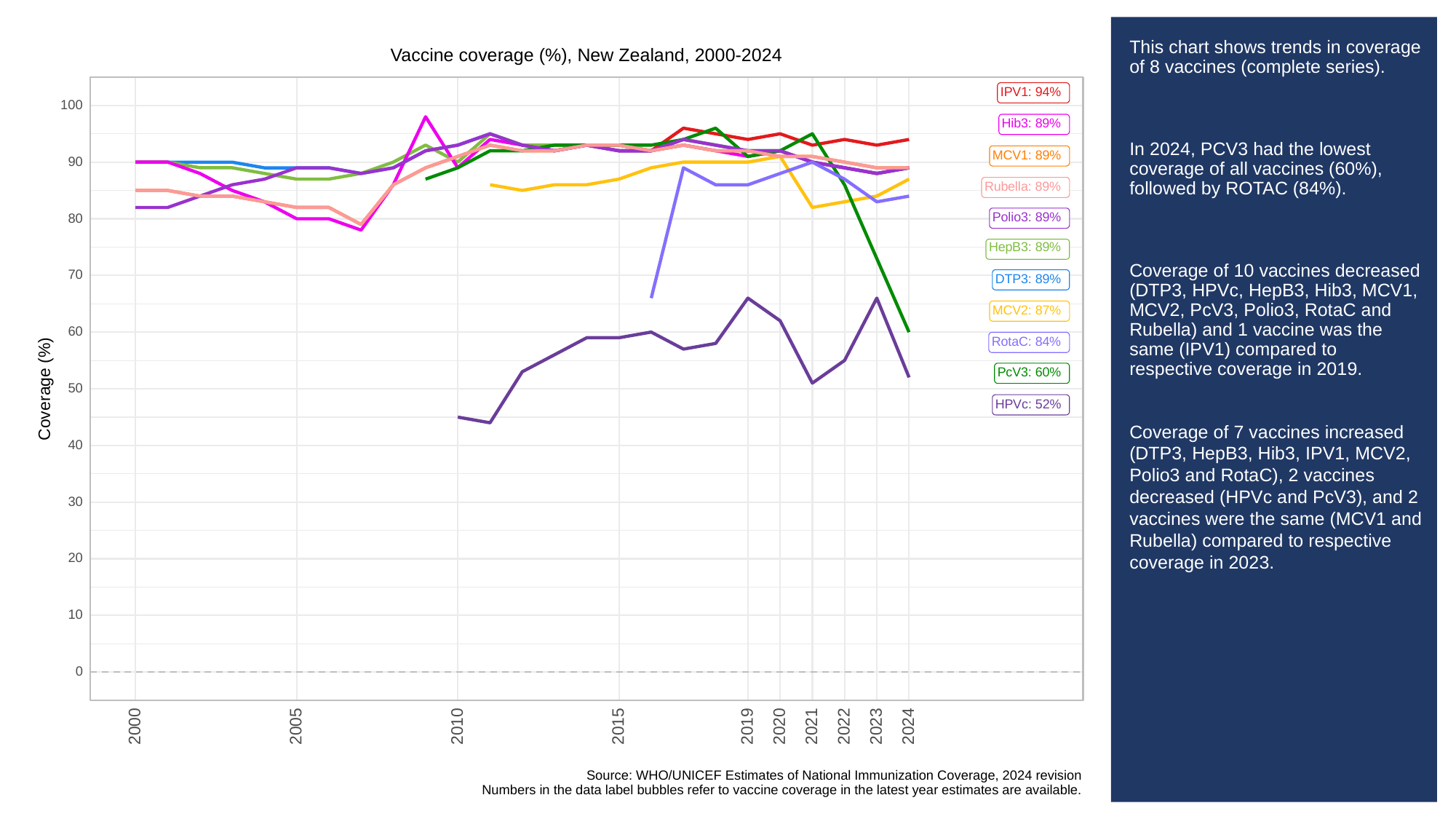

# This chart shows trends in coverage of 8 vaccines (complete series).

In 2024, PCV3 had the lowest coverage of all vaccines (60%), followed by ROTAC (84%).

Coverage of 10 vaccines decreased (DTP3, HPVc, HepB3, Hib3, MCV1, MCV2, PcV3, Polio3, RotaC and Rubella) and 1 vaccine was the same (IPV1) compared to respective coverage in 2019.

Coverage of 7 vaccines increased (DTP3, HepB3, Hib3, IPV1, MCV2, Polio3 and RotaC), 2 vaccines decreased (HPVc and PcV3), and 2 vaccines were the same (MCV1 and Rubella) compared to respective coverage in 2023.

Vaccine coverage (%), New Zealand, 2000-2024

IPV1: 94%

100

Hib3: 89%

MCV1: 89%

90

Rubella: 89%

Polio3: 89%
80

HepB3: 89%

70
DTP3: 89%

MCV2: 87%
60

RotaC: 84%

PcV3: 60%

Coverage (%)
50

HPVc: 52%

40

30

20

10

0

2023
2000
2005
2010
2015
2019
2020
2021
2022
2024
Source: WHO/UNICEF Estimates of National Immunization Coverage, 2024 revision
Numbers in the data label bubbles refer to vaccine coverage in the latest year estimates are available.